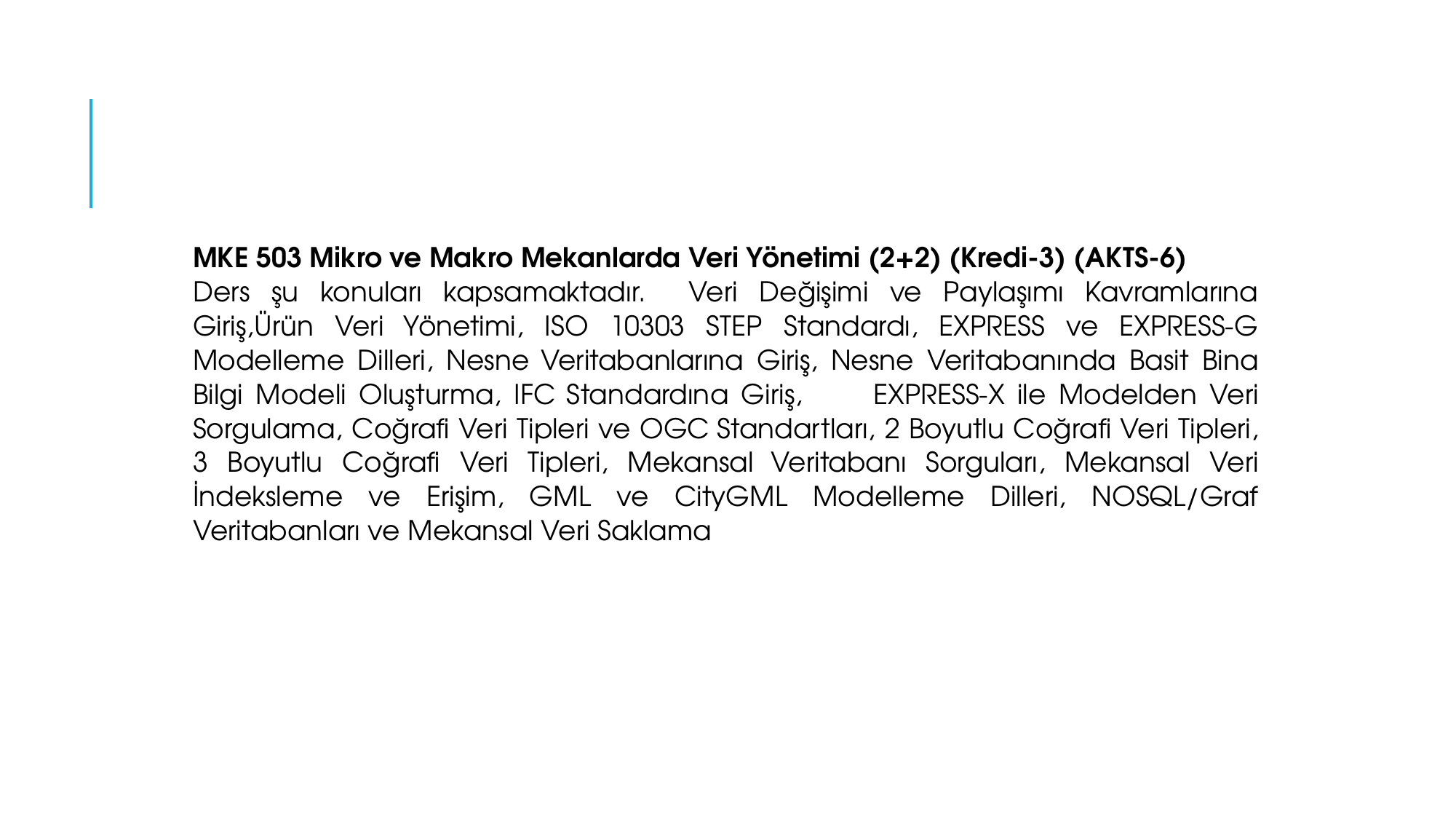

MKE 503 Mikro ve Makro Mekanlarda Veri Yönetimi (2+2) (Kredi-3) (AKTS-6)
Ders şu konuları kapsamaktadır.  Veri Değişimi ve Paylaşımı Kavramlarına Giriş,Ürün Veri Yönetimi, ISO 10303 STEP Standardı, EXPRESS ve EXPRESS-G Modelleme Dilleri, Nesne Veritabanlarına Giriş, Nesne Veritabanında Basit Bina Bilgi Modeli Oluşturma, IFC Standardına Giriş,	EXPRESS-X ile Modelden Veri Sorgulama, Coğrafi Veri Tipleri ve OGC Standartları, 2 Boyutlu Coğrafi Veri Tipleri, 3 Boyutlu Coğrafi Veri Tipleri, Mekansal Veritabanı Sorguları, Mekansal Veri İndeksleme ve Erişim, GML ve CityGML Modelleme Dilleri, NOSQL/Graf Veritabanları ve Mekansal Veri Saklama